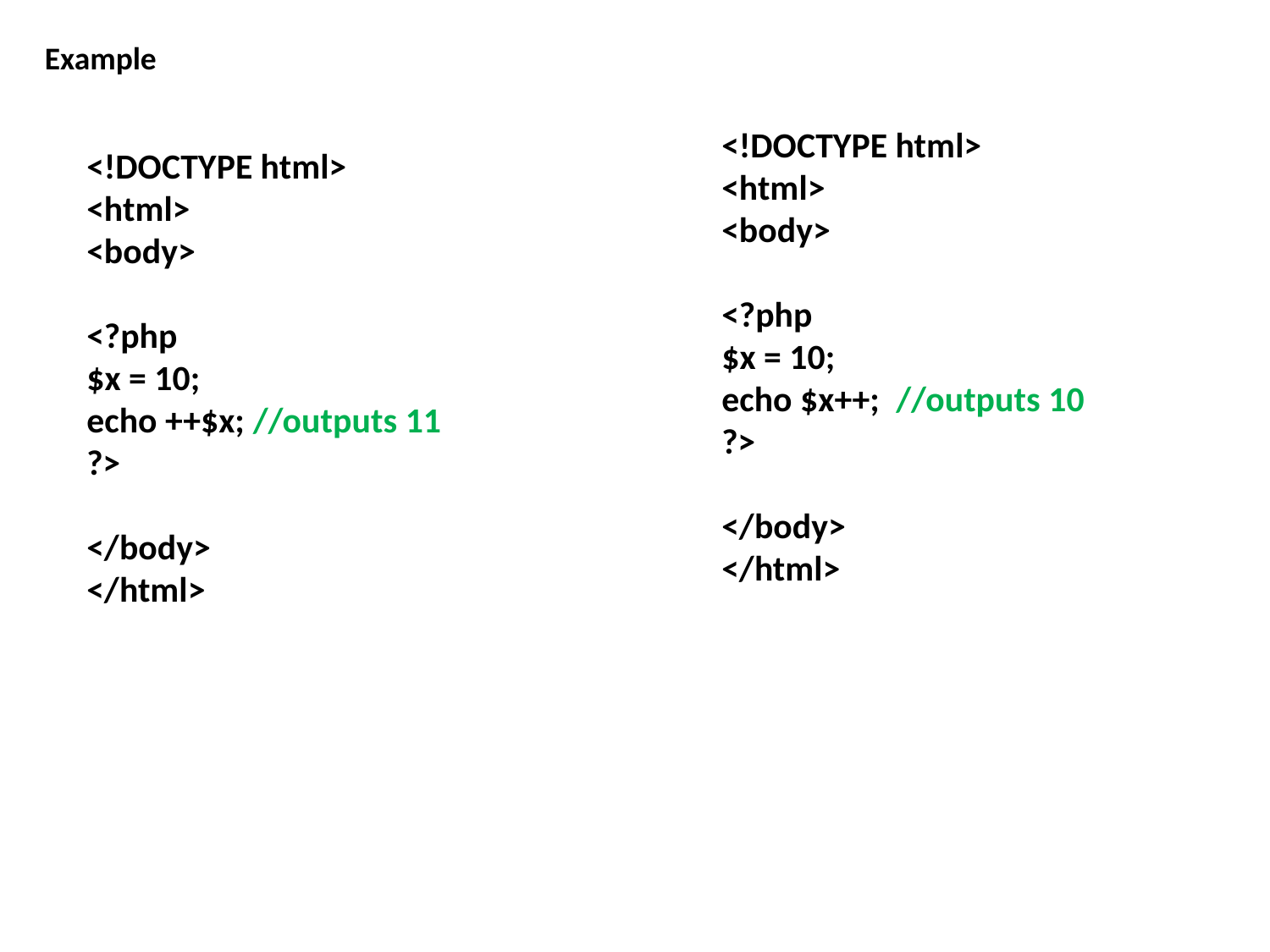

Example
<!DOCTYPE html>
<html>
<body>

<?php
$x = 10;
echo $x++;  //outputs 10
?>

</body>
</html>
<!DOCTYPE html>
<html>
<body>

<?php
$x = 10;
echo ++$x; //outputs 11
?>

</body>
</html>